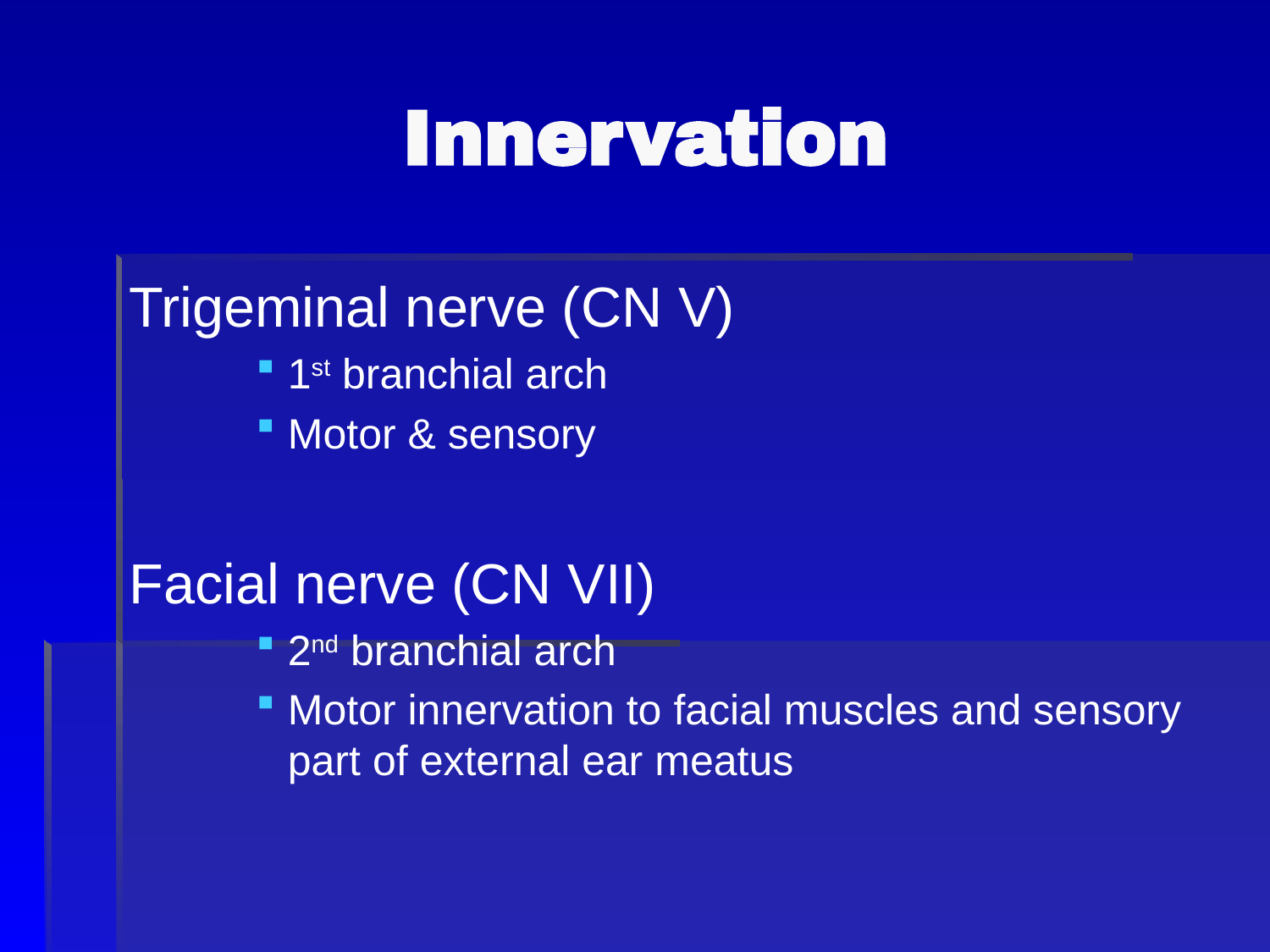

# Innervation
Trigeminal nerve (CN V)
1st branchial arch
Motor & sensory

Facial nerve (CN VII)
2nd branchial arch
Motor innervation to facial muscles and sensory part of external ear meatus